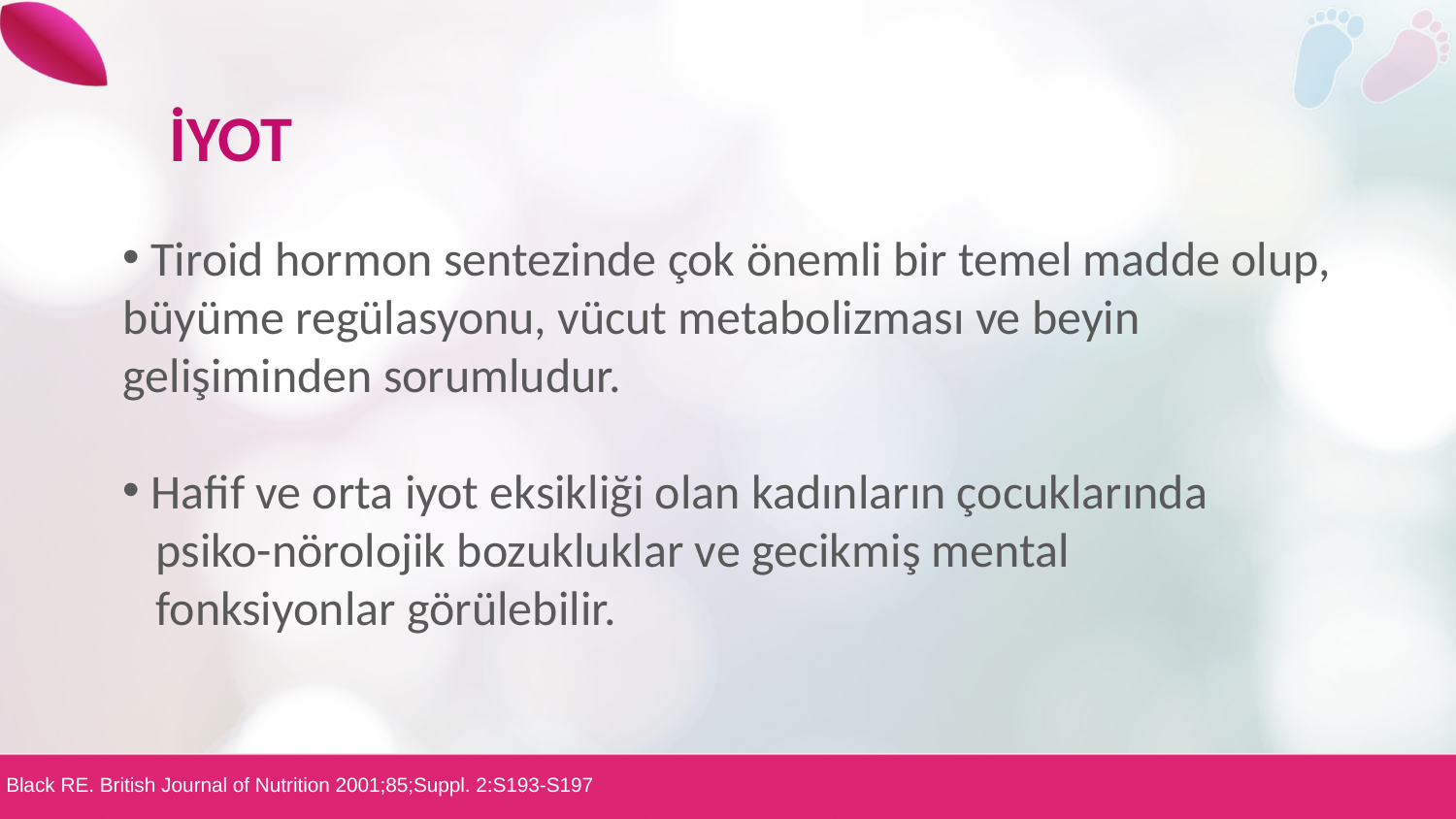

İYOT
 Tiroid hormon sentezinde çok önemli bir temel madde olup, büyüme regülasyonu, vücut metabolizması ve beyin
gelişiminden sorumludur.

 Hafif ve orta iyot eksikliği olan kadınların çocuklarında
   psiko-nörolojik bozukluklar ve gecikmiş mental
   fonksiyonlar görülebilir.

Black RE. British Journal of Nutrition 2001;85;Suppl. 2:S193-S197